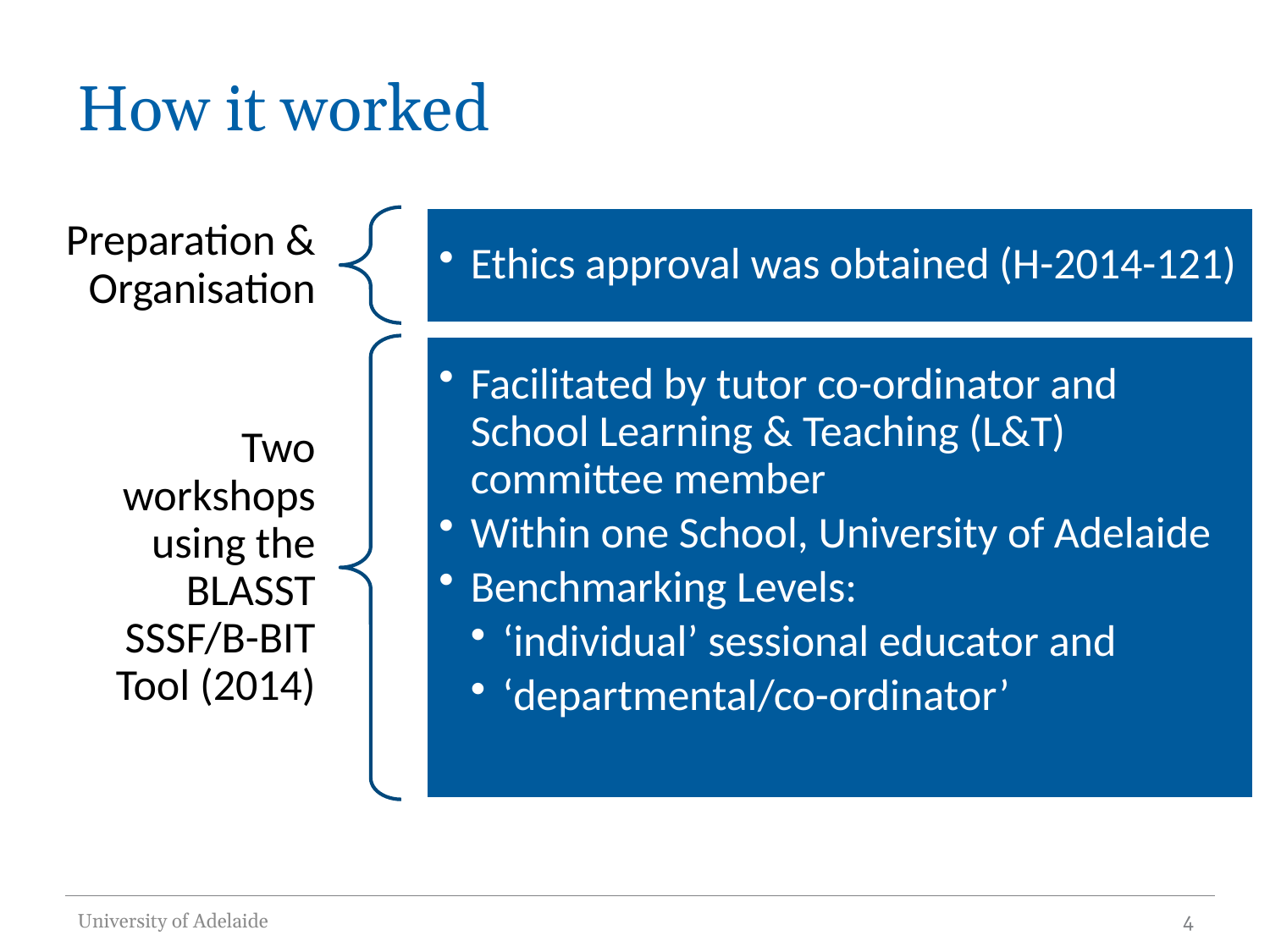

# How it worked
Preparation & Organisation
Ethics approval was obtained (H-2014-121)
Two workshops using the BLASST SSSF/B-BIT Tool (2014)
Facilitated by tutor co-ordinator and School Learning & Teaching (L&T) committee member
Within one School, University of Adelaide
Benchmarking Levels:
‘individual’ sessional educator and
‘departmental/co-ordinator’

University of Adelaide
4